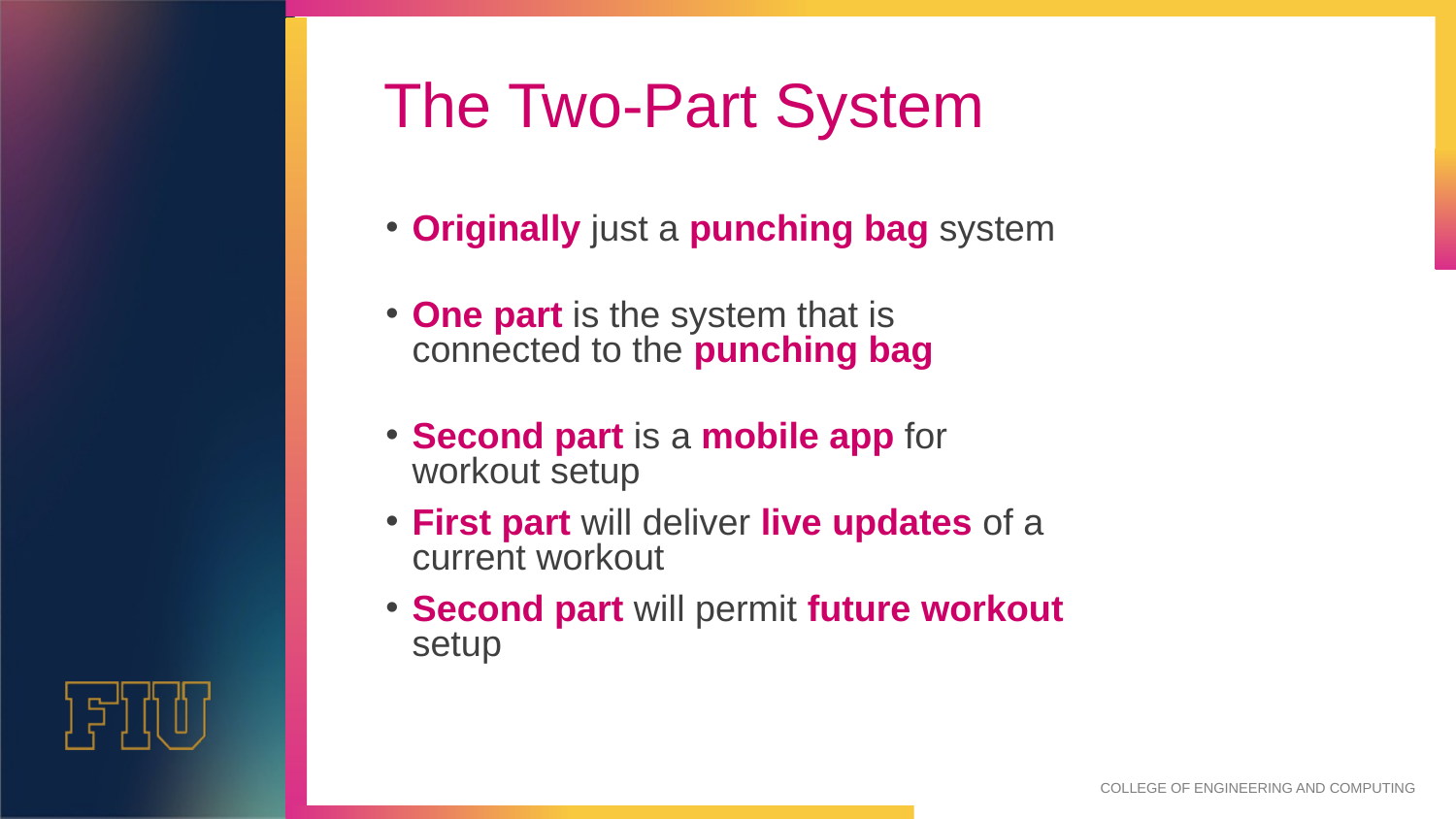

# The Two-Part System

Originally just a punching bag system
One part is the system that is connected to the punching bag
Second part is a mobile app for workout setup
First part will deliver live updates of a current workout
Second part will permit future workout setup